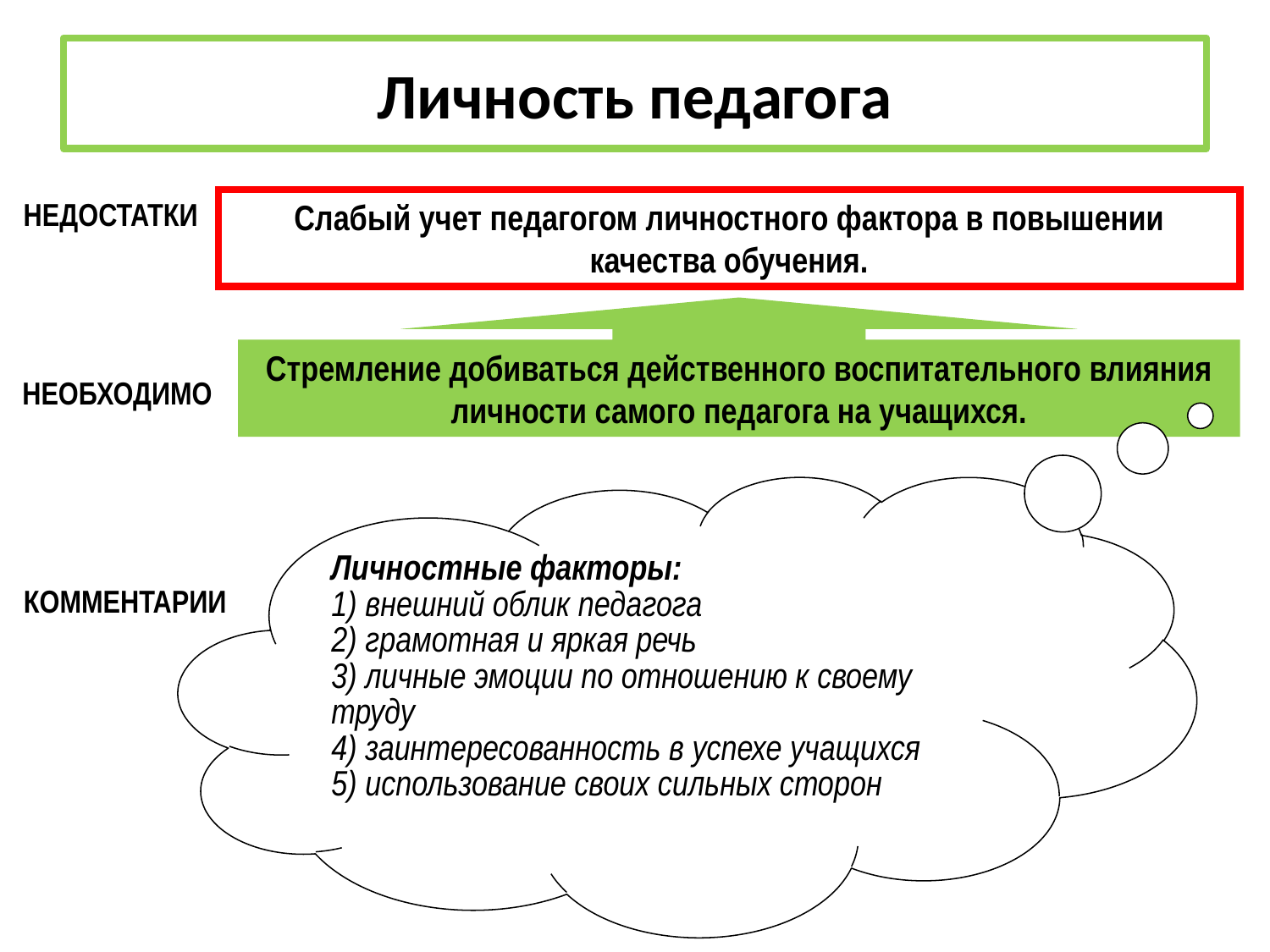

Личность педагога
НЕДОСТАТКИ
Слабый учет педагогом личностного фактора в повышении качества обучения.
Стремление добиваться действенного воспитательного влияния личности самого педагога на учащихся.
НЕОБХОДИМО
Личностные факторы:
1) внешний облик педагога
2) грамотная и яркая речь
3) личные эмоции по отношению к своему труду
4) заинтересованность в успехе учащихся
5) использование своих сильных сторон
КОММЕНТАРИИ